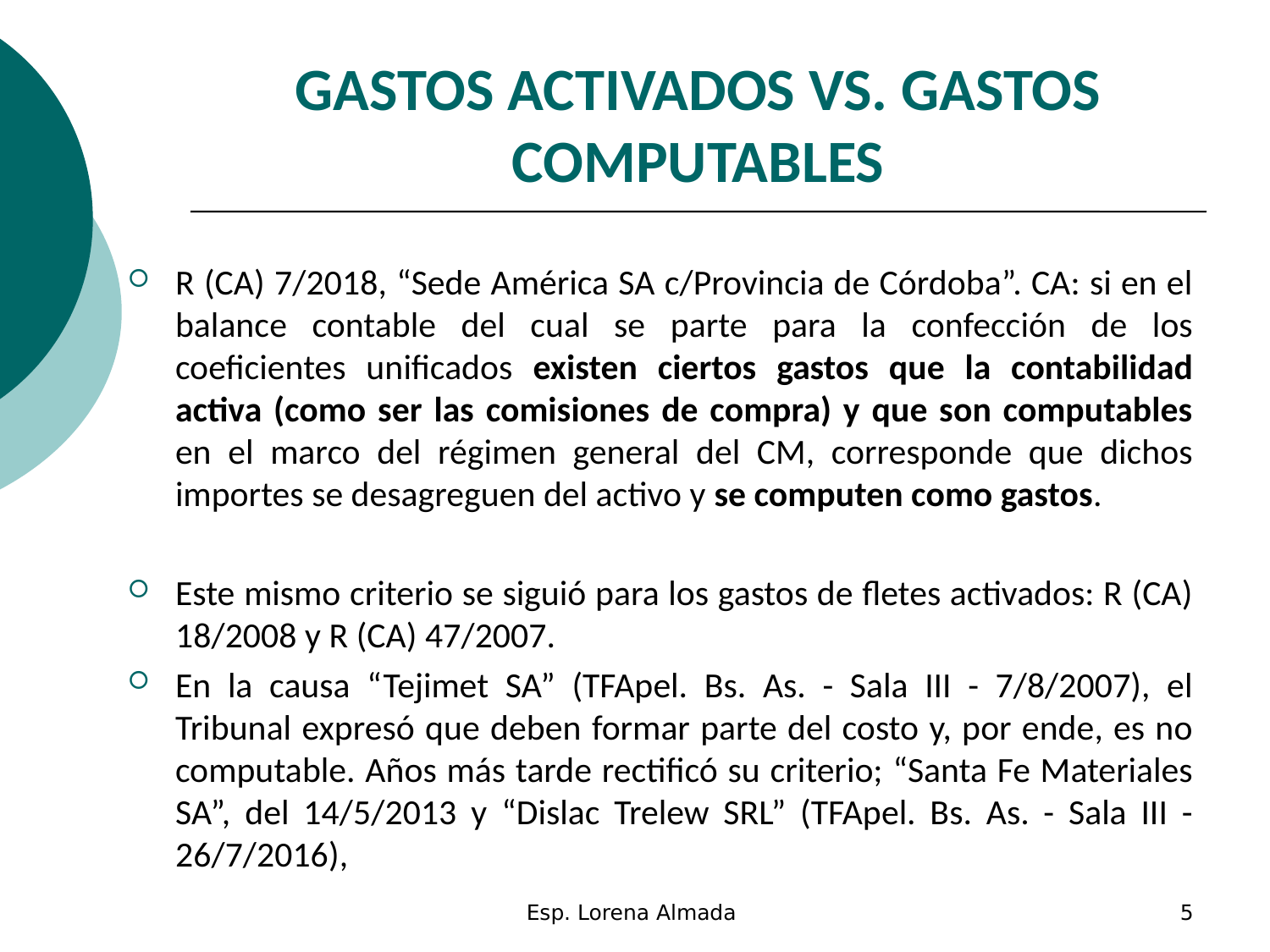

# GASTOS ACTIVADOS VS. GASTOS COMPUTABLES
R (CA) 7/2018, “Sede América SA c/Provincia de Córdoba”. CA: si en el balance contable del cual se parte para la confección de los coeficientes unificados existen ciertos gastos que la contabilidad activa (como ser las comisiones de compra) y que son computables en el marco del régimen general del CM, corresponde que dichos importes se desagreguen del activo y se computen como gastos.

Este mismo criterio se siguió para los gastos de fletes activados: R (CA) 18/2008 y R (CA) 47/2007.
En la causa “Tejimet SA” (TFApel. Bs. As. - Sala III - 7/8/2007), el Tribunal expresó que deben formar parte del costo y, por ende, es no computable. Años más tarde rectificó su criterio; “Santa Fe Materiales SA”, del 14/5/2013 y “Dislac Trelew SRL” (TFApel. Bs. As. - Sala III - 26/7/2016),

Esp. Lorena Almada
5